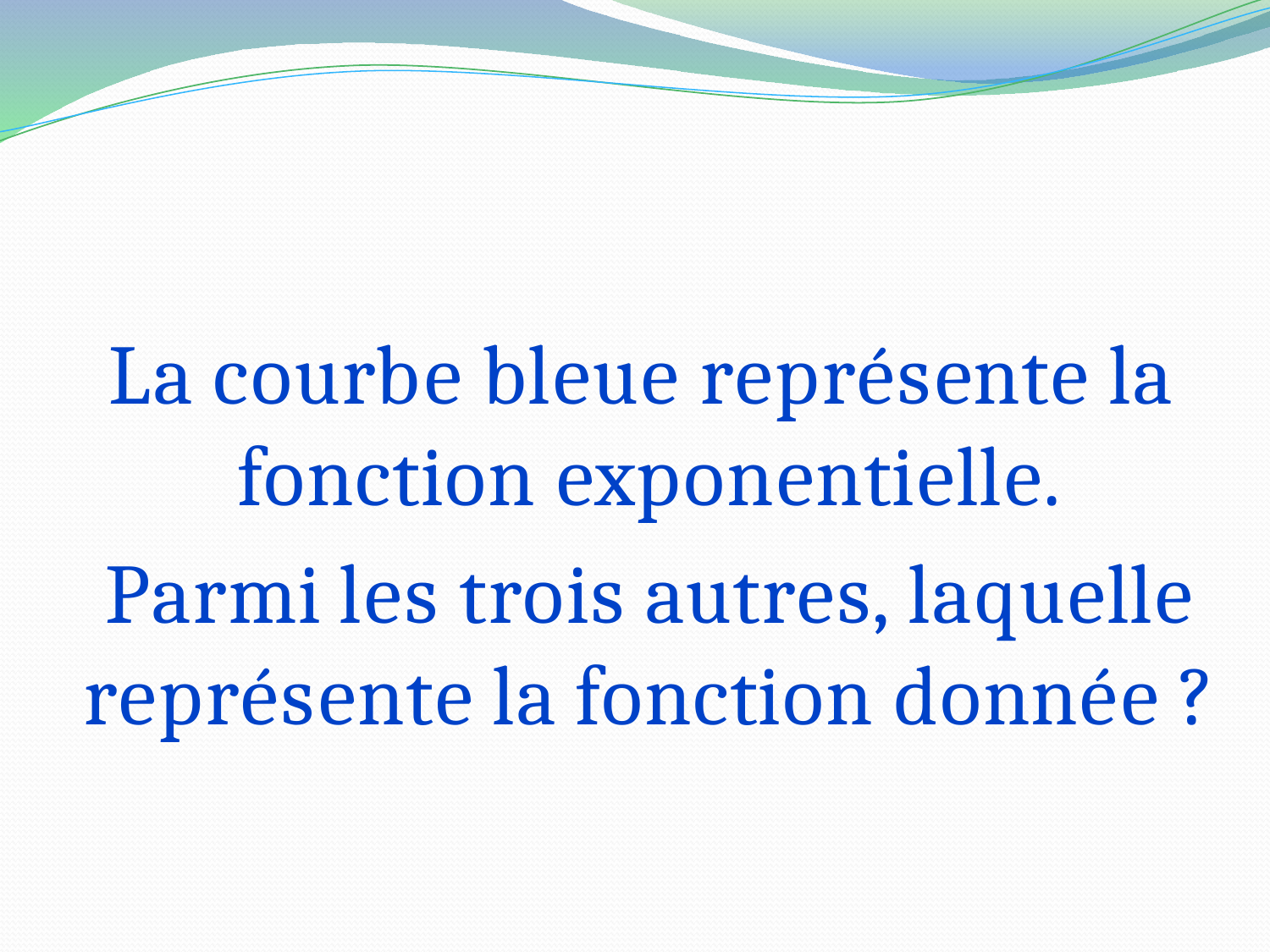

La courbe bleue représente la
fonction exponentielle.
Parmi les trois autres, laquelle représente la fonction donnée ?